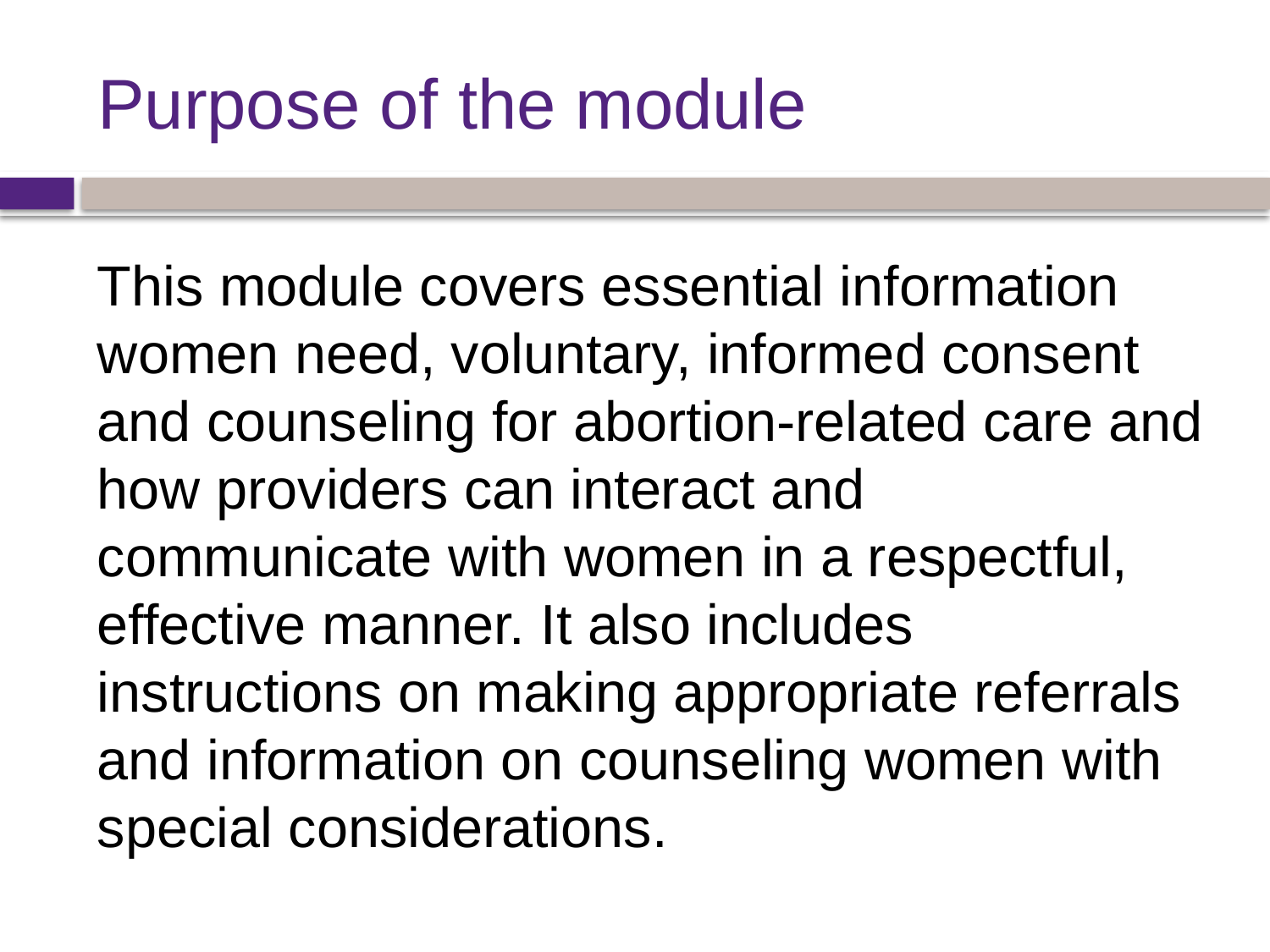

# Purpose of the module
This module covers essential information women need, voluntary, informed consent and counseling for abortion-related care and how providers can interact and communicate with women in a respectful, effective manner. It also includes instructions on making appropriate referrals and information on counseling women with special considerations.